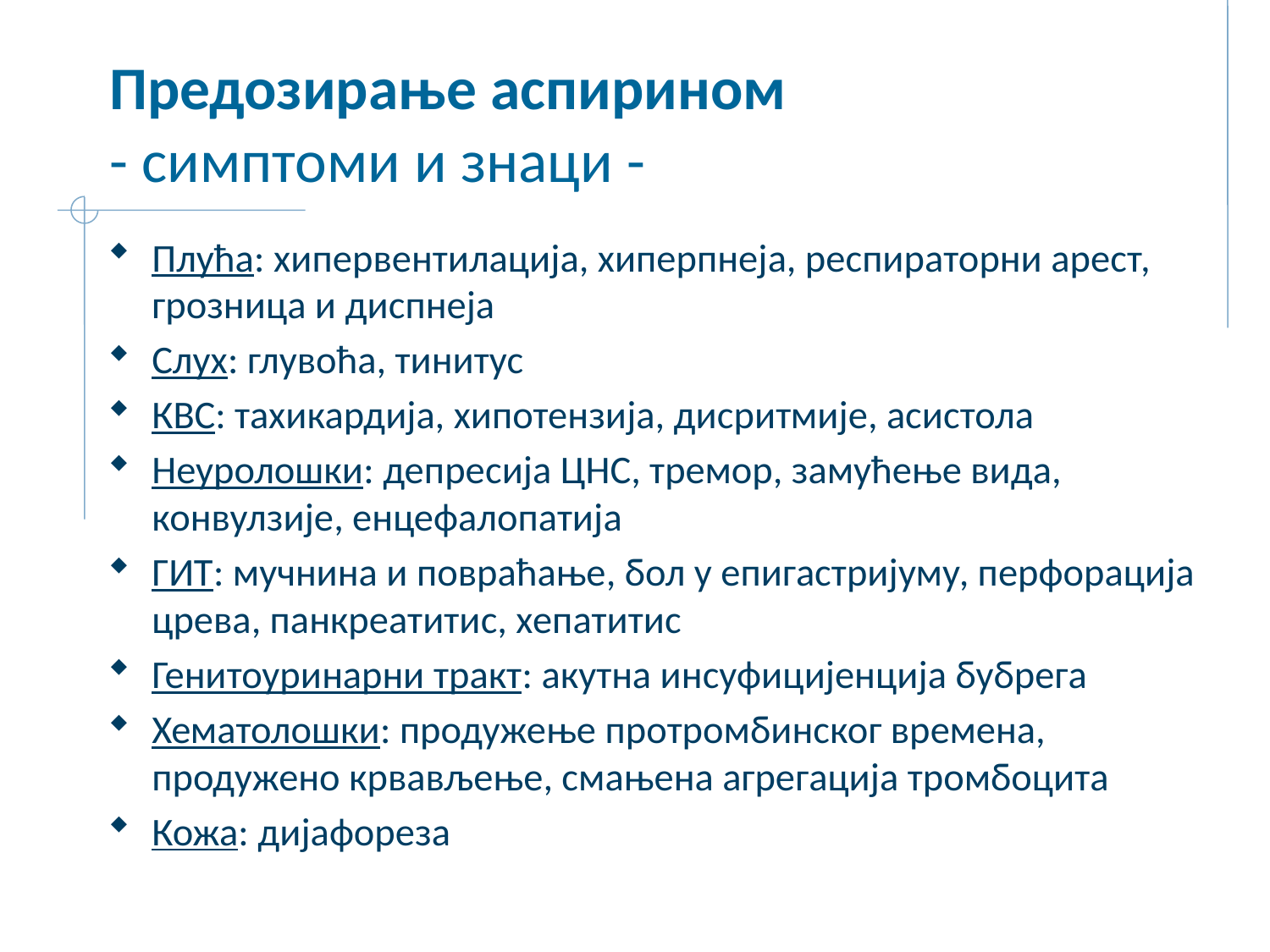

# Предозирање аспирином - симптоми и знаци -
Плућа: хипервентилација, хиперпнеја, респираторни арест, грозница и диспнеја
Слух: глувоћа, тинитус
КВС: тахикардија, хипотензија, дисритмије, асистола
Неуролошки: депресија ЦНС, тремор, замућење вида, конвулзије, енцефалопатија
ГИТ: мучнина и повраћање, бол у епигастријуму, перфорација црева, панкреатитис, хепатитис
Генитоуринарни тракт: акутна инсуфицијенција бубрега
Хематолошки: продужење протромбинског времена, продужено крвављење, смањена агрегација тромбоцита
Кожа: дијафореза